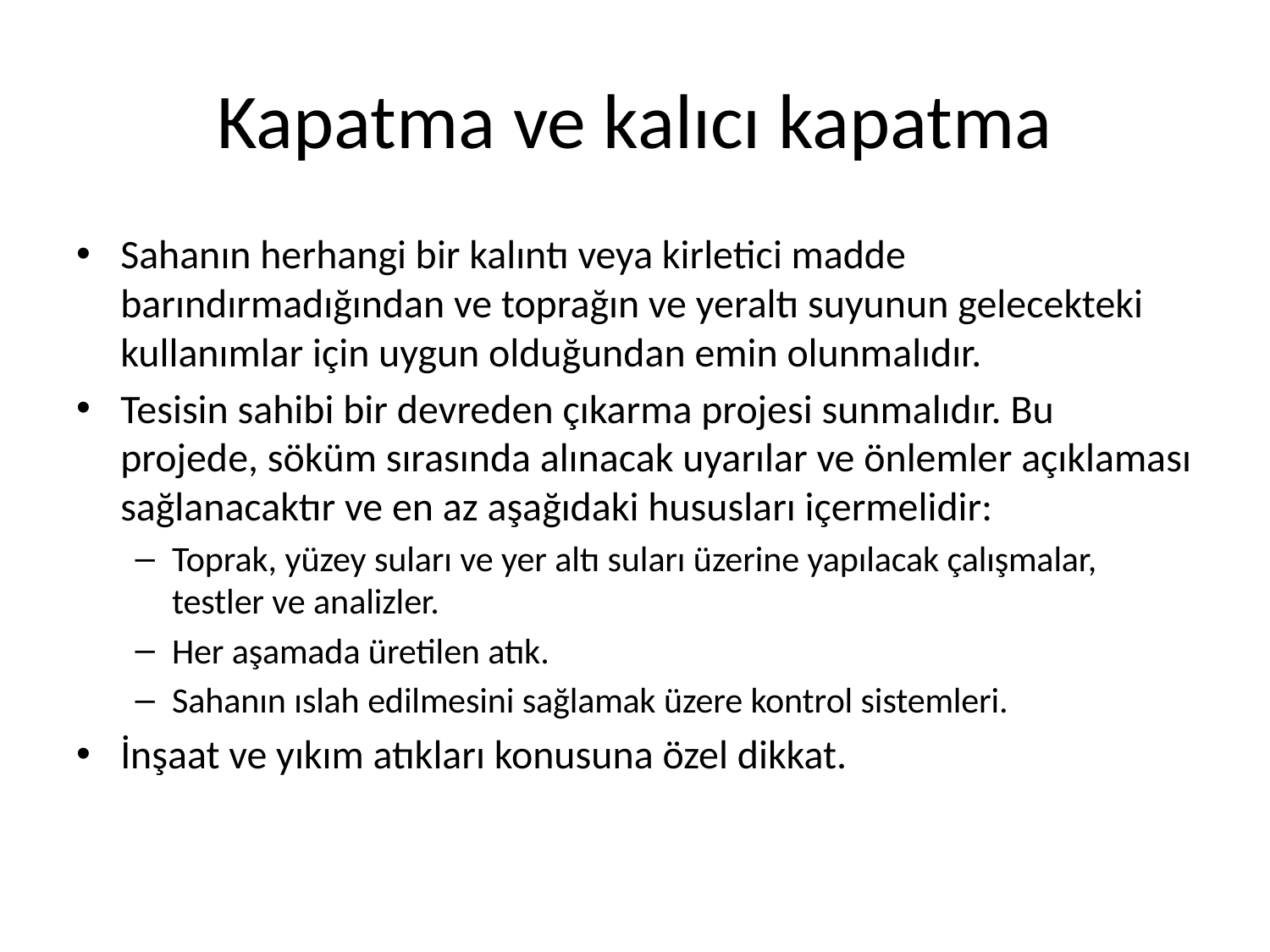

# Kapatma ve kalıcı kapatma
Sahanın herhangi bir kalıntı veya kirletici madde barındırmadığından ve toprağın ve yeraltı suyunun gelecekteki kullanımlar için uygun olduğundan emin olunmalıdır.
Tesisin sahibi bir devreden çıkarma projesi sunmalıdır. Bu projede, söküm sırasında alınacak uyarılar ve önlemler açıklaması sağlanacaktır ve en az aşağıdaki hususları içermelidir:
Toprak, yüzey suları ve yer altı suları üzerine yapılacak çalışmalar, testler ve analizler.
Her aşamada üretilen atık.
Sahanın ıslah edilmesini sağlamak üzere kontrol sistemleri.
İnşaat ve yıkım atıkları konusuna özel dikkat.